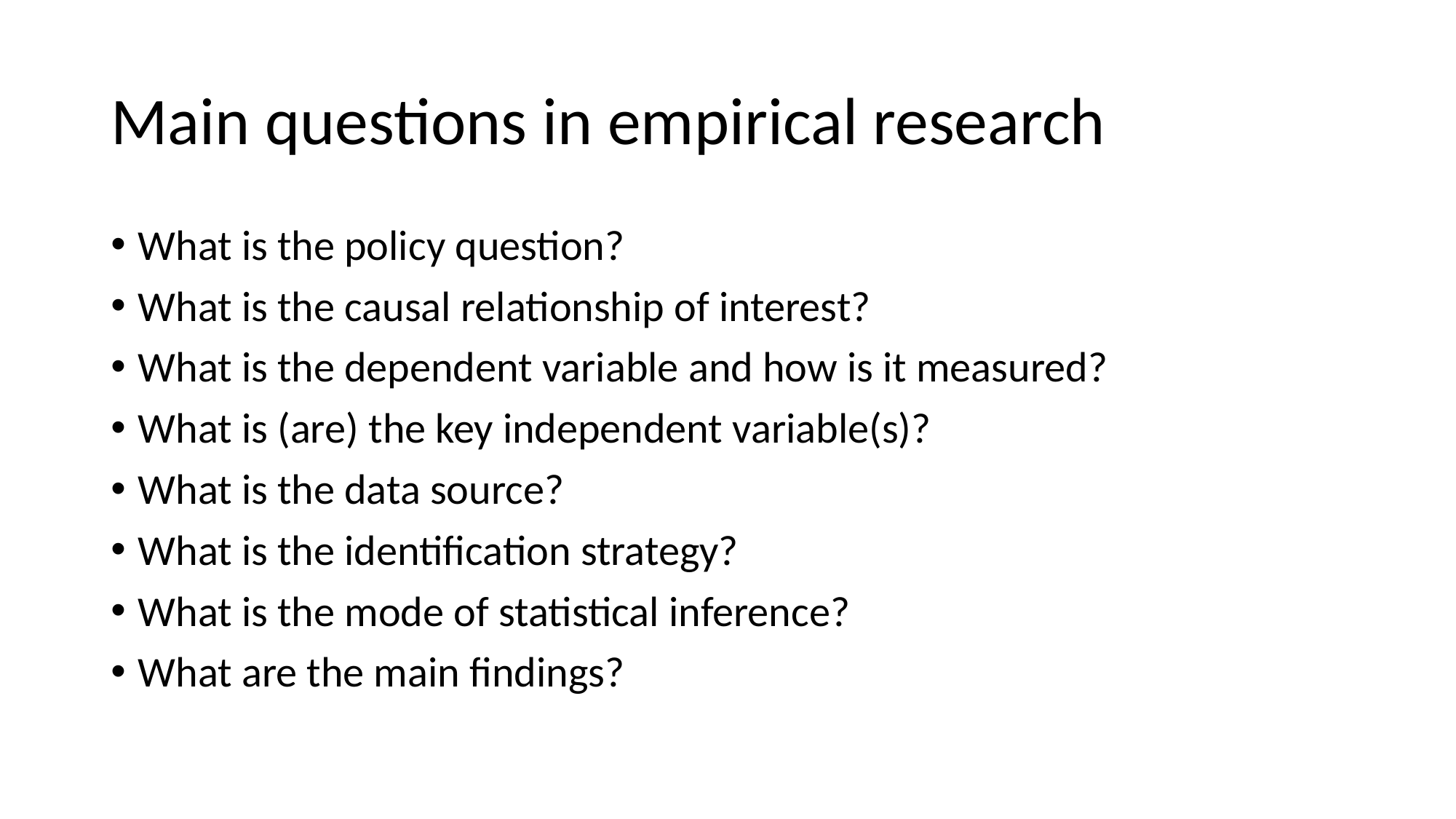

# Main questions in empirical research
What is the policy question?
What is the causal relationship of interest?
What is the dependent variable and how is it measured?
What is (are) the key independent variable(s)?
What is the data source?
What is the identification strategy?
What is the mode of statistical inference?
What are the main findings?